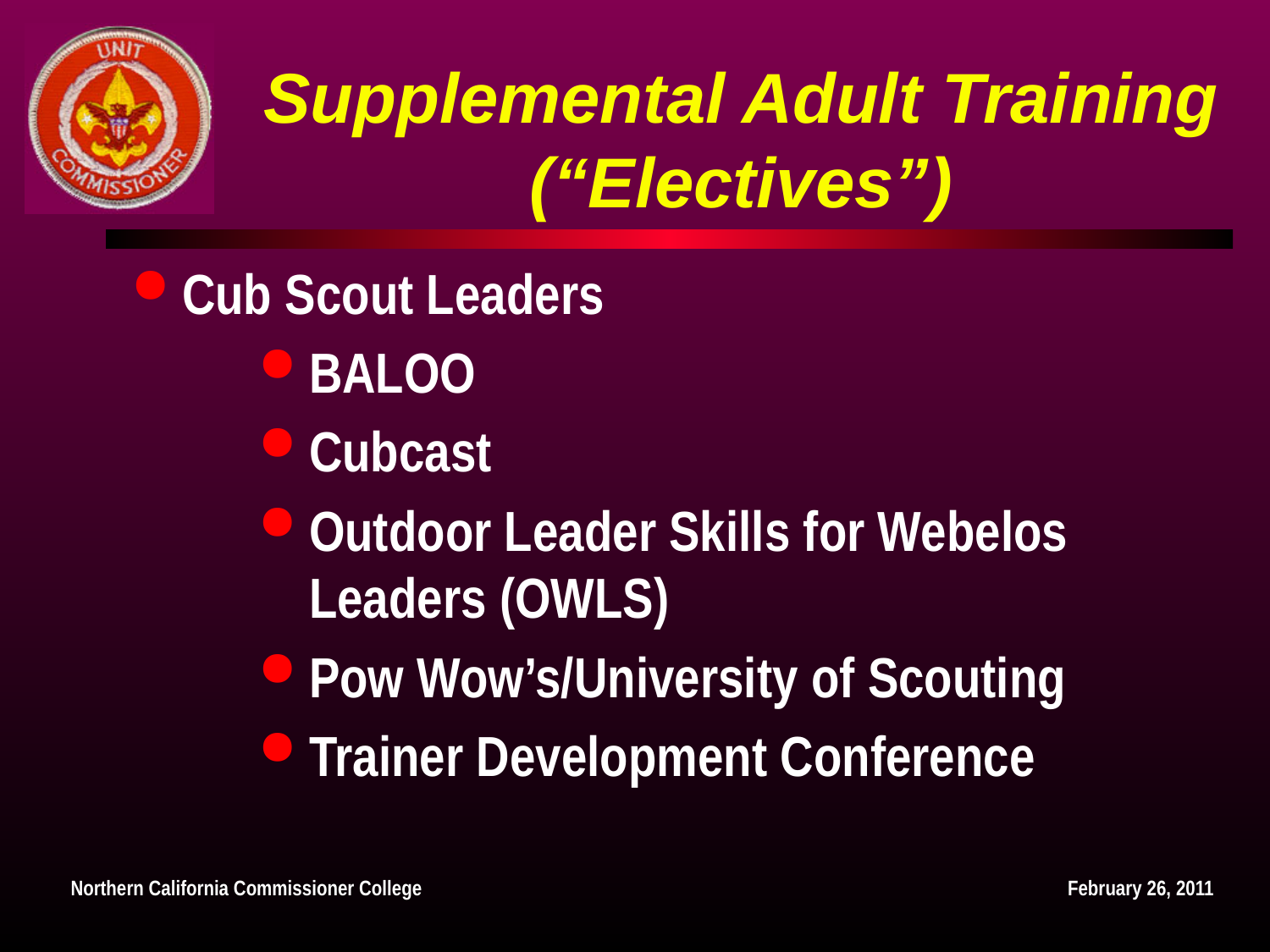

# Supplemental Adult Training (“Electives”)
Cub Scout Leaders
BALOO
Cubcast
Outdoor Leader Skills for Webelos Leaders (OWLS)
Pow Wow’s/University of Scouting
Trainer Development Conference